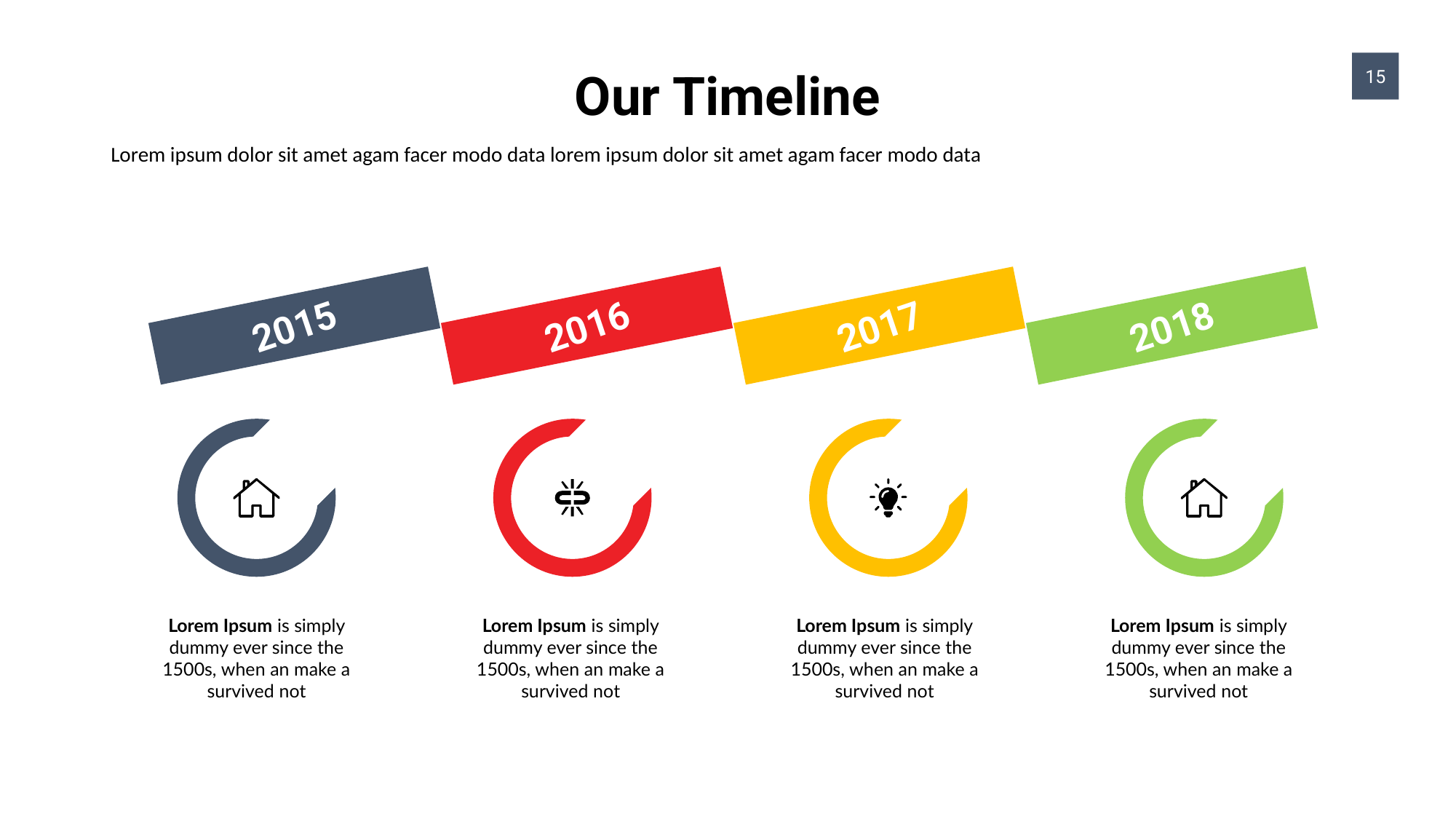

Our Timeline
15
Lorem ipsum dolor sit amet agam facer modo data lorem ipsum dolor sit amet agam facer modo data

2015
2016
2017
2018

Lorem Ipsum is simply dummy ever since the 1500s, when an make a survived not

Lorem Ipsum is simply dummy ever since the 1500s, when an make a survived not

Lorem Ipsum is simply dummy ever since the 1500s, when an make a survived not

Lorem Ipsum is simply dummy ever since the 1500s, when an make a survived not